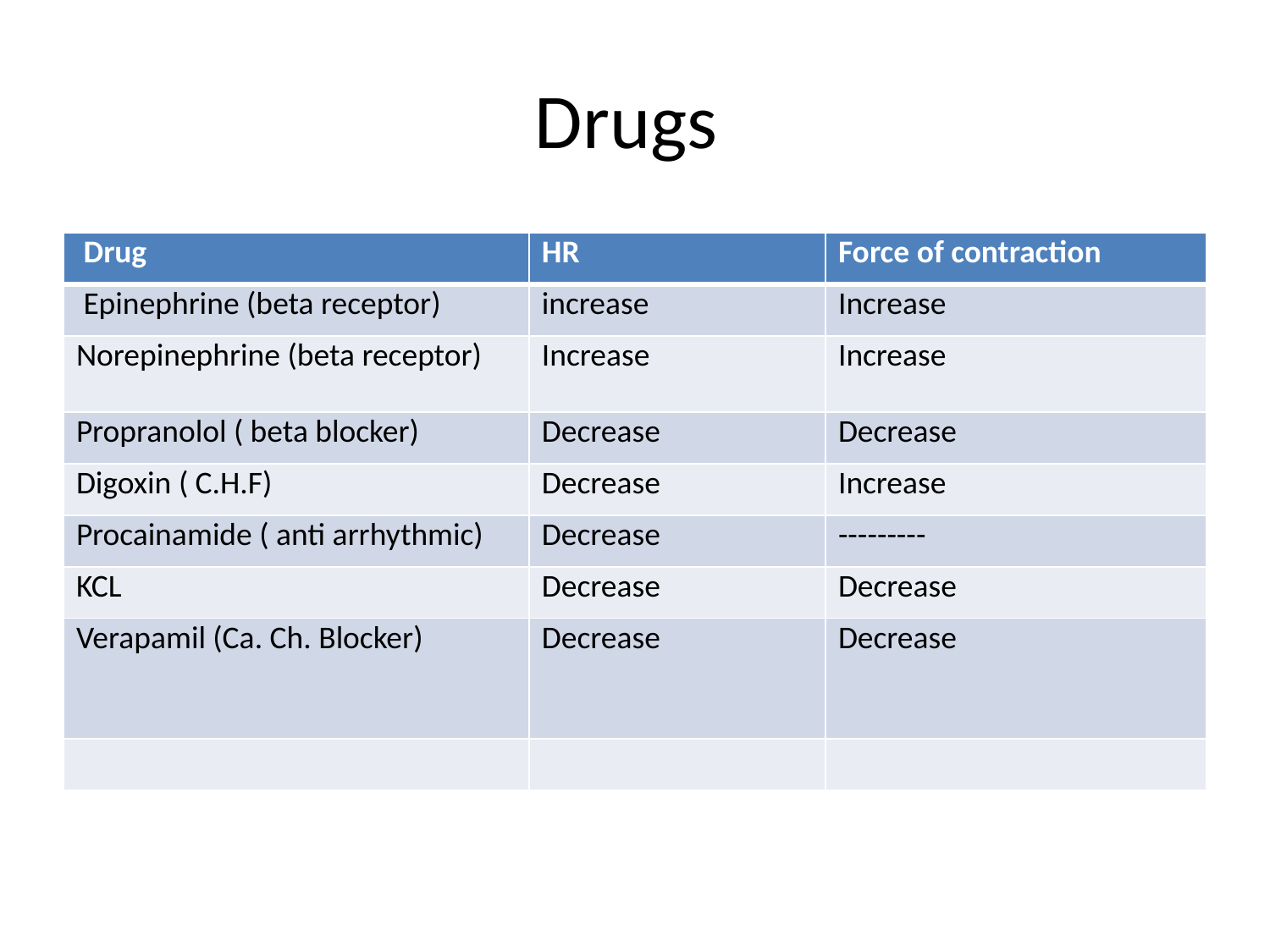

# Drugs
| Drug | HR | Force of contraction |
| --- | --- | --- |
| Epinephrine (beta receptor) | increase | Increase |
| Norepinephrine (beta receptor) | Increase | Increase |
| Propranolol ( beta blocker) | Decrease | Decrease |
| Digoxin ( C.H.F) | Decrease | Increase |
| Procainamide ( anti arrhythmic) | Decrease | --------- |
| KCL | Decrease | Decrease |
| Verapamil (Ca. Ch. Blocker) | Decrease | Decrease |
|  |  |  |